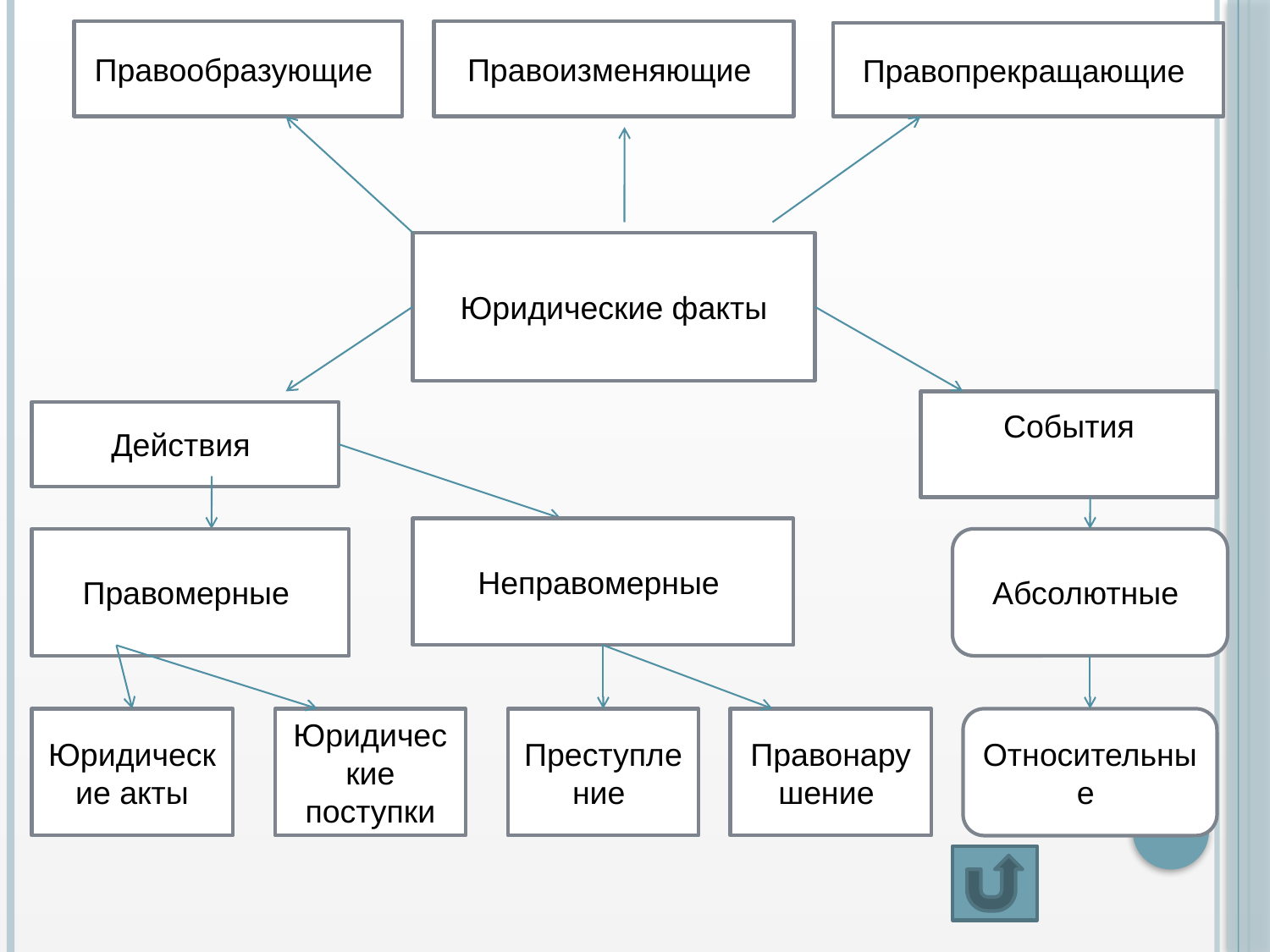

Правообразующие
Правоизменяющие
Правопрекращающие

Юридические факты
События

Действия
Неправомерные
Правомерные
Абсолютные
Юридические акты
Юридические поступки
Преступление
Правонарушение
Относительные